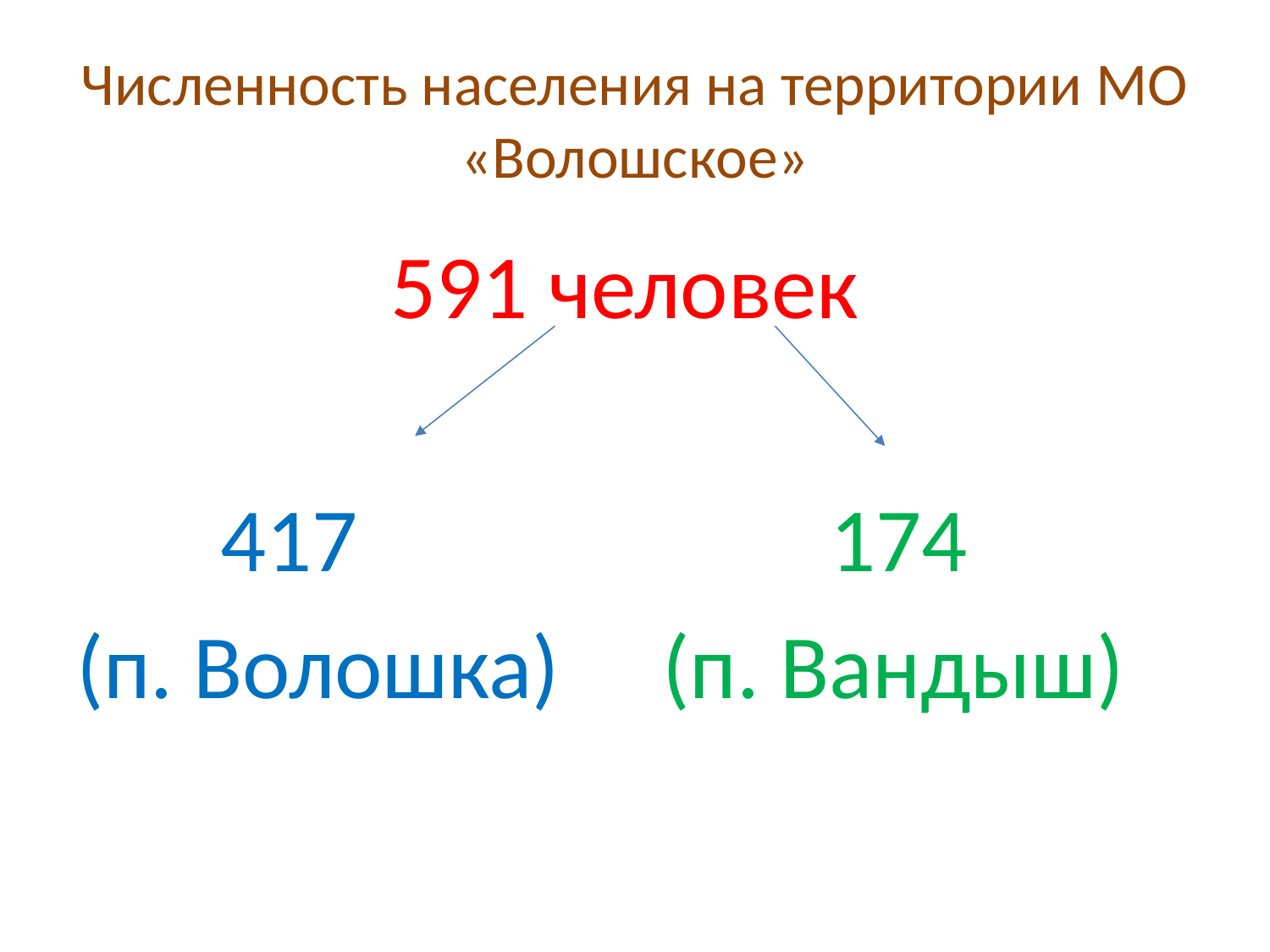

# Численность населения на территории МО «Волошское»
591 человек

417                       174
(п. Волошка)     (п. Вандыш)